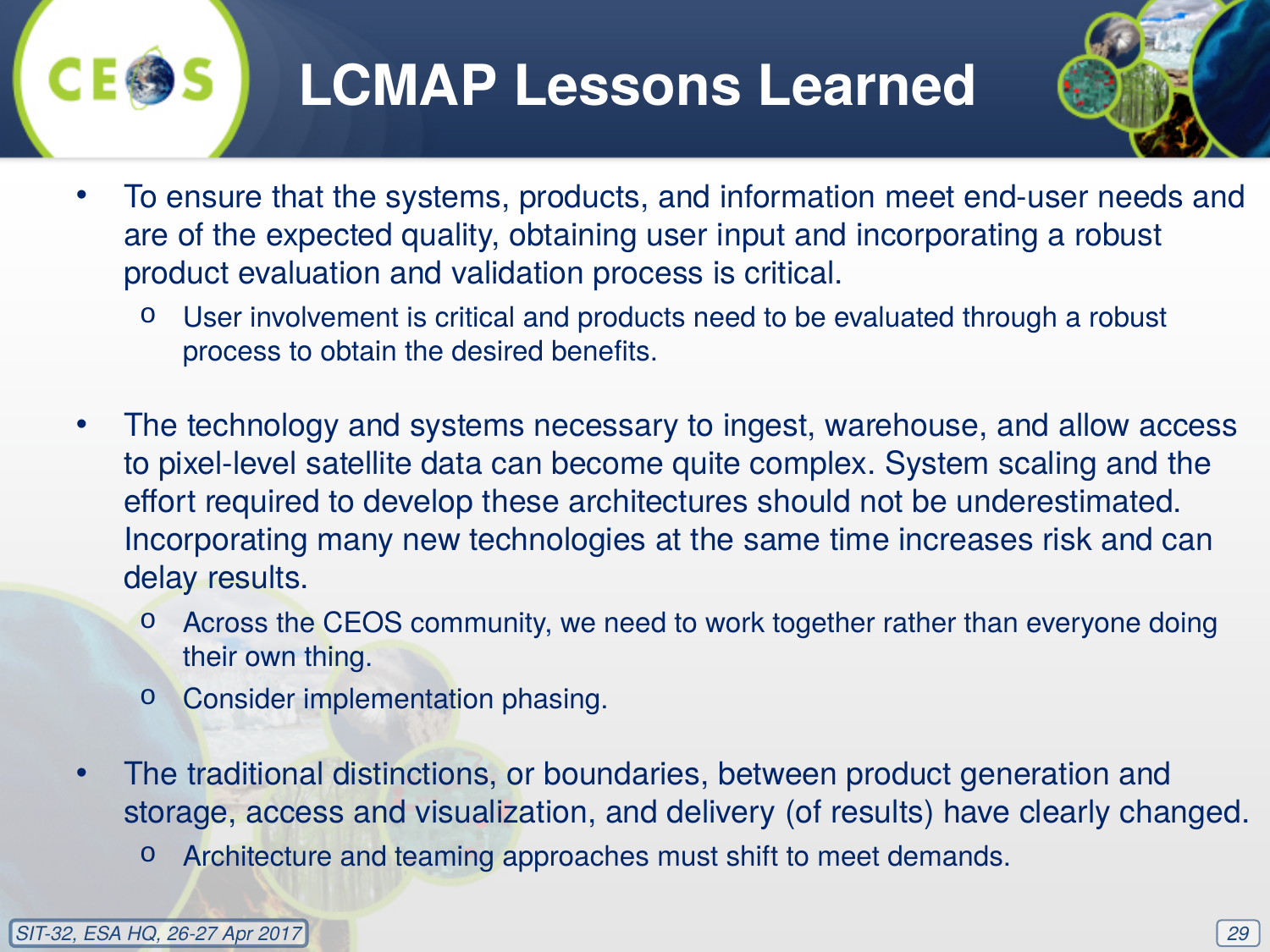

LCMAP Lessons Learned
To ensure that the systems, products, and information meet end-user needs and are of the expected quality, obtaining user input and incorporating a robust product evaluation and validation process is critical.
User involvement is critical and products need to be evaluated through a robust process to obtain the desired benefits.

The technology and systems necessary to ingest, warehouse, and allow access to pixel-level satellite data can become quite complex. System scaling and the effort required to develop these architectures should not be underestimated. Incorporating many new technologies at the same time increases risk and can delay results.
Across the CEOS community, we need to work together rather than everyone doing their own thing.
Consider implementation phasing.

The traditional distinctions, or boundaries, between product generation and storage, access and visualization, and delivery (of results) have clearly changed.
Architecture and teaming approaches must shift to meet demands.
29